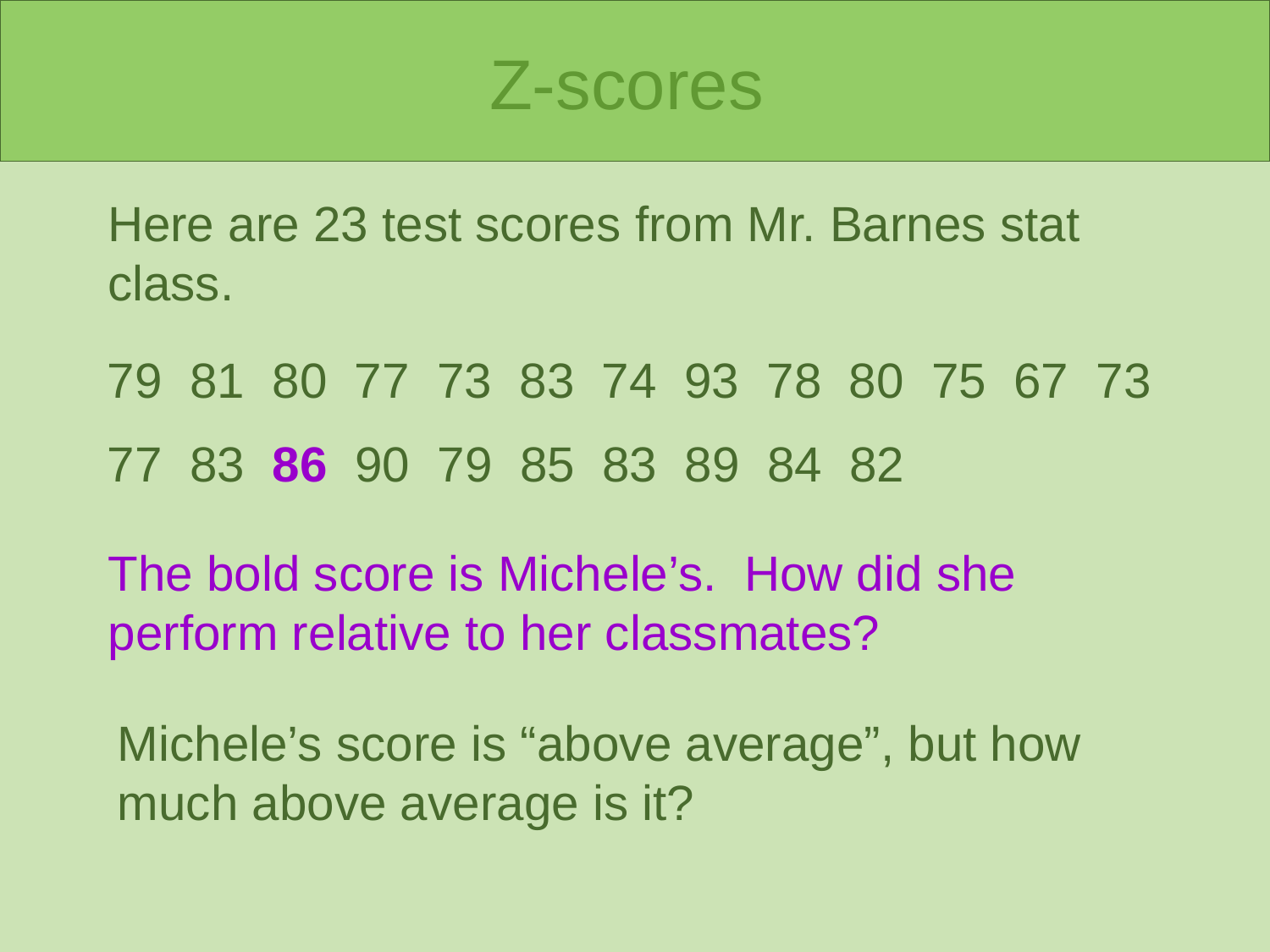

Z-scores
Here are 23 test scores from Mr. Barnes stat class.
  81  80  77  73  83  74  93  78  80  75  67  73
77  83  86  90  79  85  83  89  84  82

The bold score is Michele’s.  How did she perform relative to her classmates?
Michele’s score is “above average”, but how much above average is it?